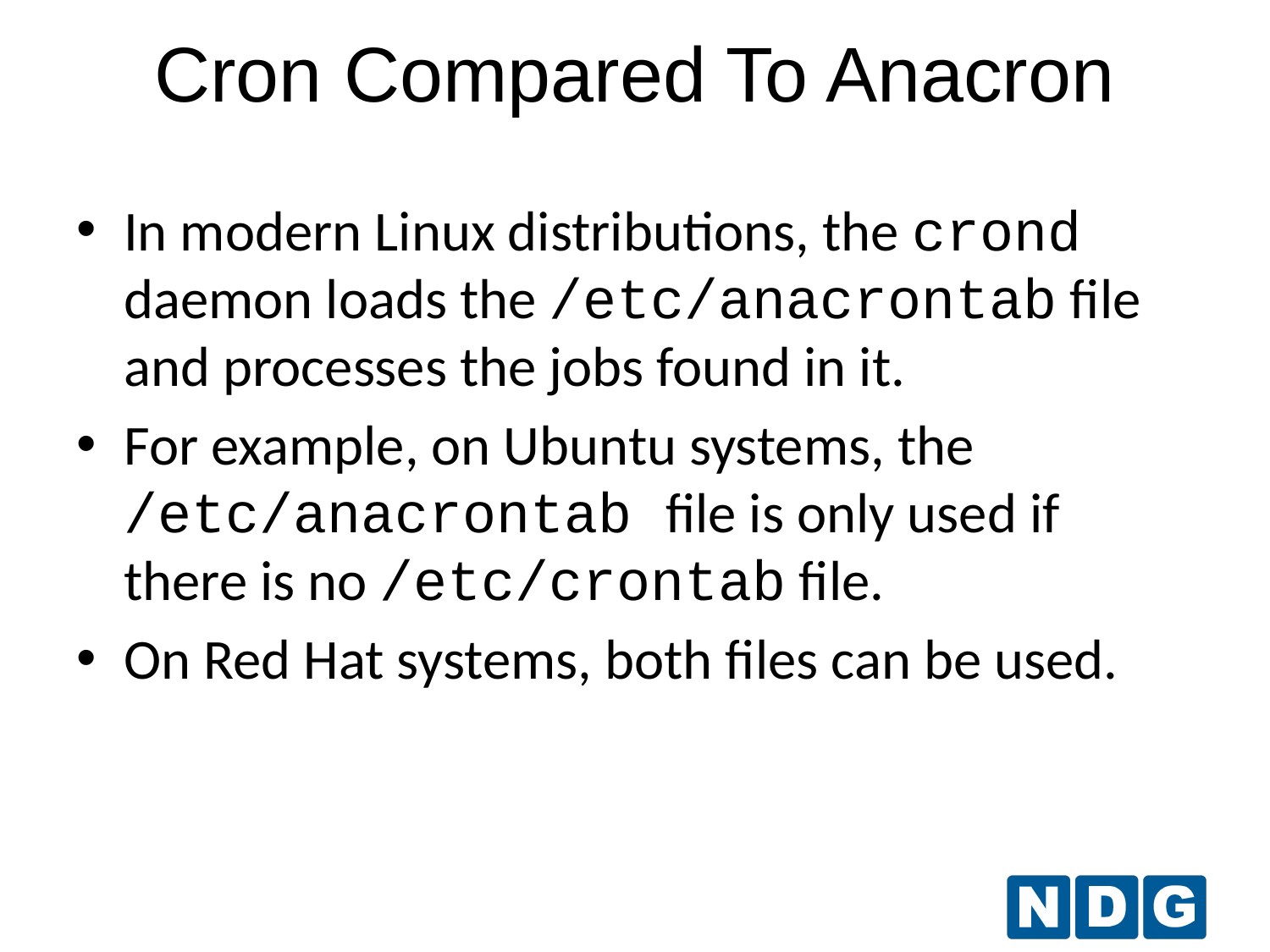

Cron Compared To Anacron
In modern Linux distributions, the crond daemon loads the /etc/anacrontab file and processes the jobs found in it.
For example, on Ubuntu systems, the /etc/anacrontab file is only used if there is no /etc/crontab file.
On Red Hat systems, both files can be used.